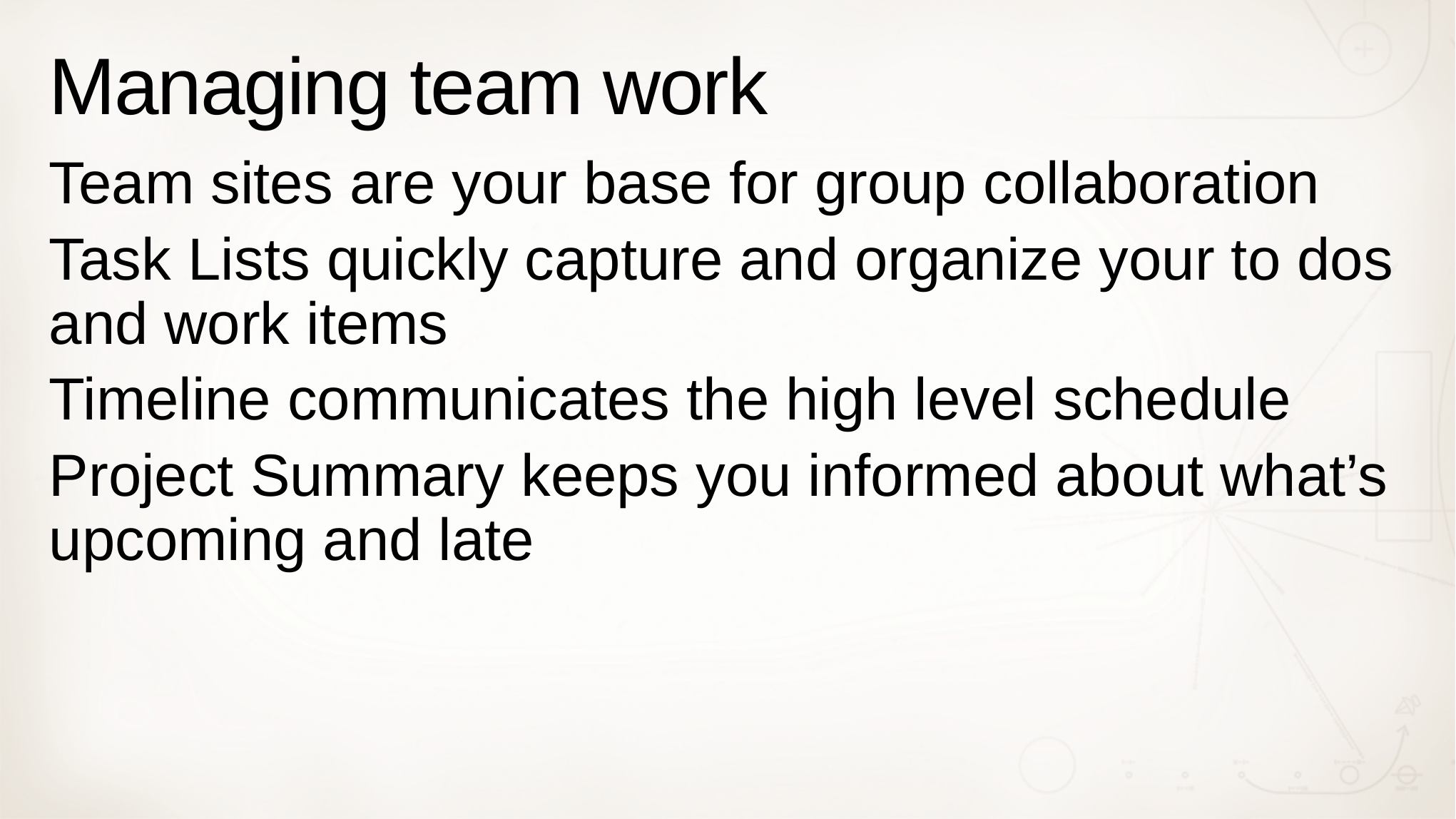

# Managing team work
Team sites are your base for group collaboration
Task Lists quickly capture and organize your to dos and work items
Timeline communicates the high level schedule
Project Summary keeps you informed about what’s upcoming and late